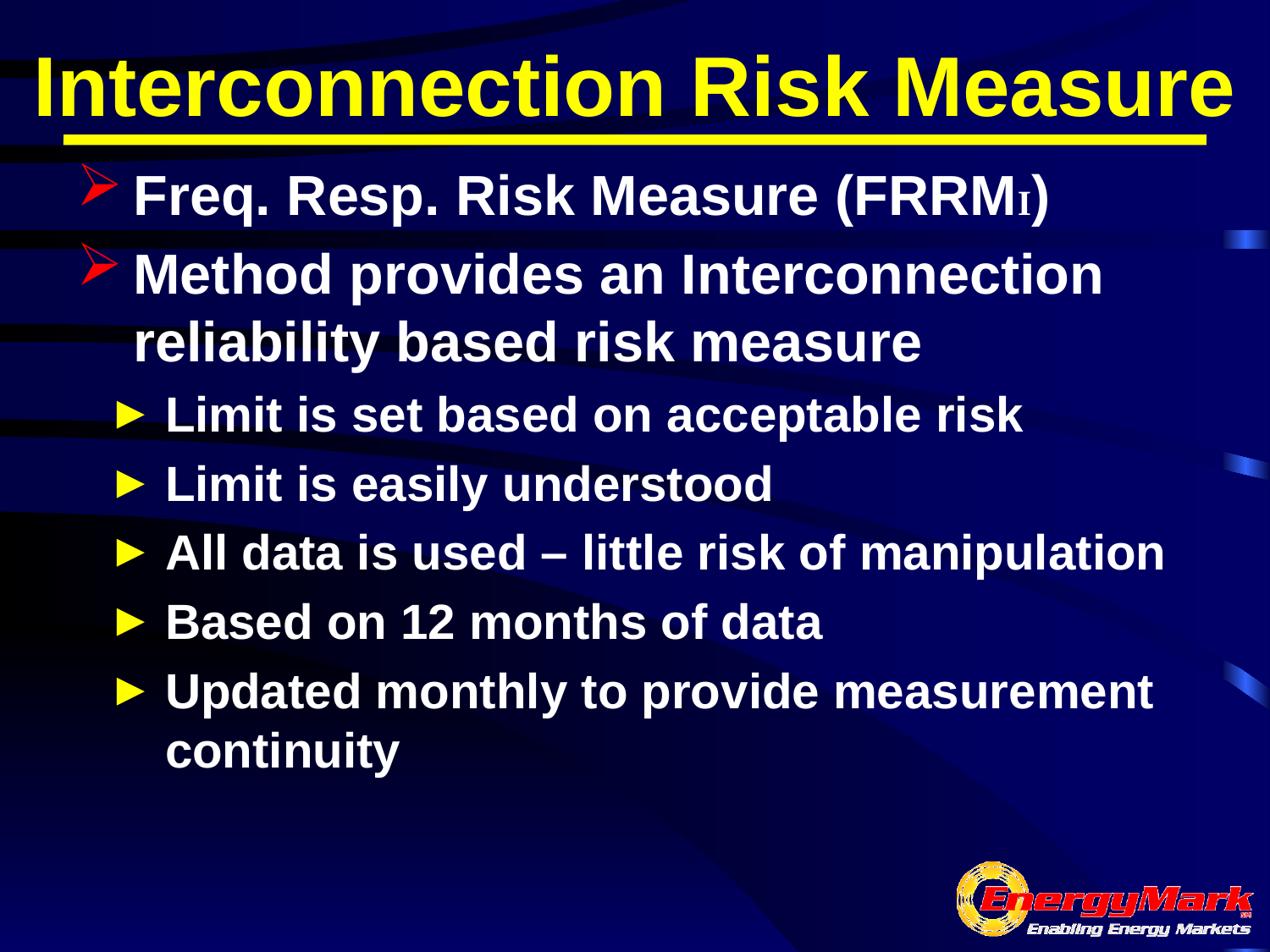

# Interconnection Risk Measure
Freq. Resp. Risk Measure (FRRMI)
Method provides an Interconnection reliability based risk measure
Limit is set based on acceptable risk
Limit is easily understood
All data is used – little risk of manipulation
Based on 12 months of data
Updated monthly to provide measurement continuity